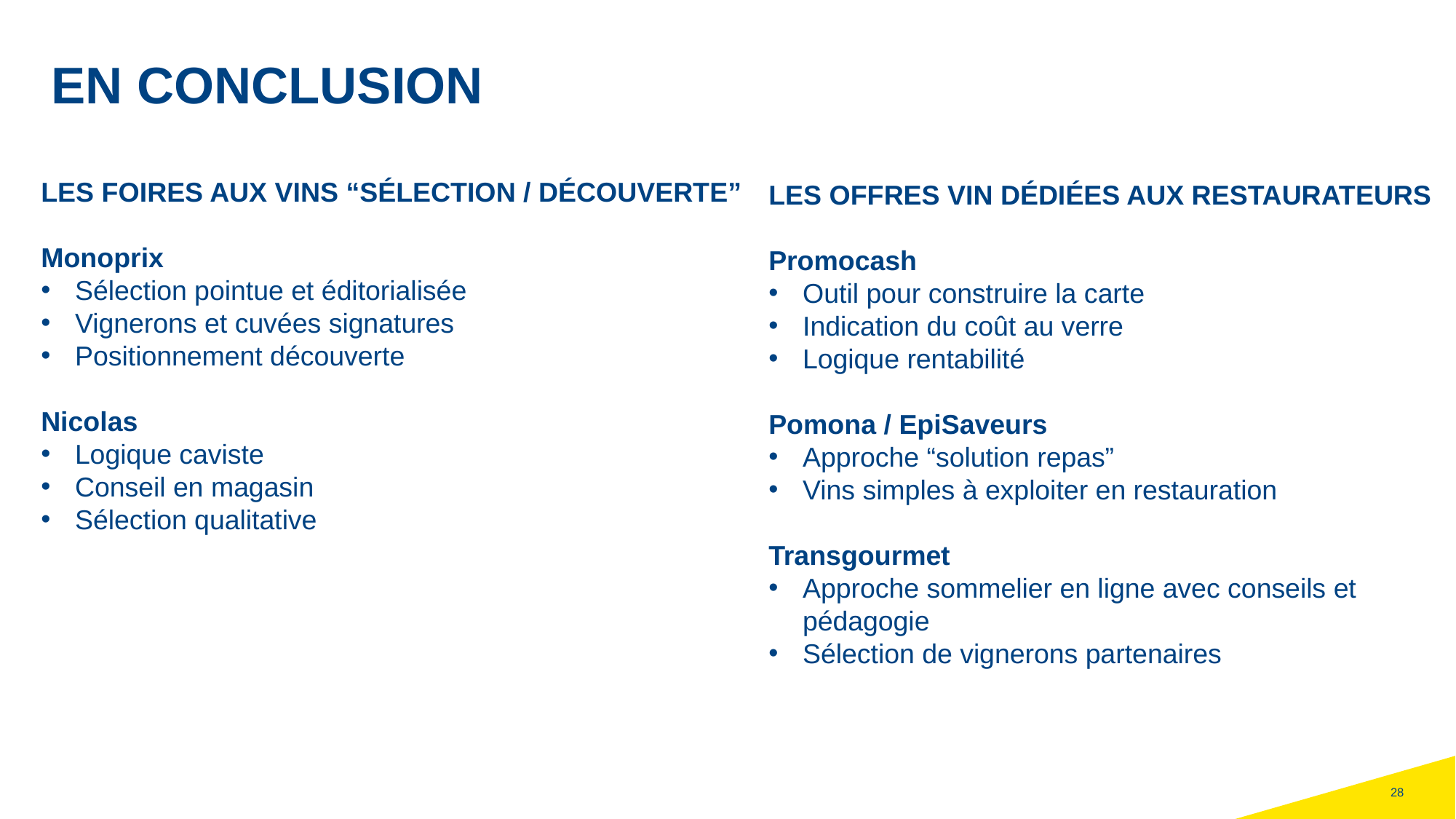

# EN CONCLUSION
LES FOIRES AUX VINS “SÉLECTION / DÉCOUVERTE”

Monoprix
Sélection pointue et éditorialisée
Vignerons et cuvées signatures
Positionnement découverte

Nicolas
Logique caviste
Conseil en magasin
Sélection qualitative

LES OFFRES VIN DÉDIÉES AUX RESTAURATEURS

Promocash
Outil pour construire la carte
Indication du coût au verre
Logique rentabilité

Pomona / EpiSaveurs
Approche “solution repas”
Vins simples à exploiter en restauration

Transgourmet
Approche sommelier en ligne avec conseils et pédagogie
Sélection de vignerons partenaires
28